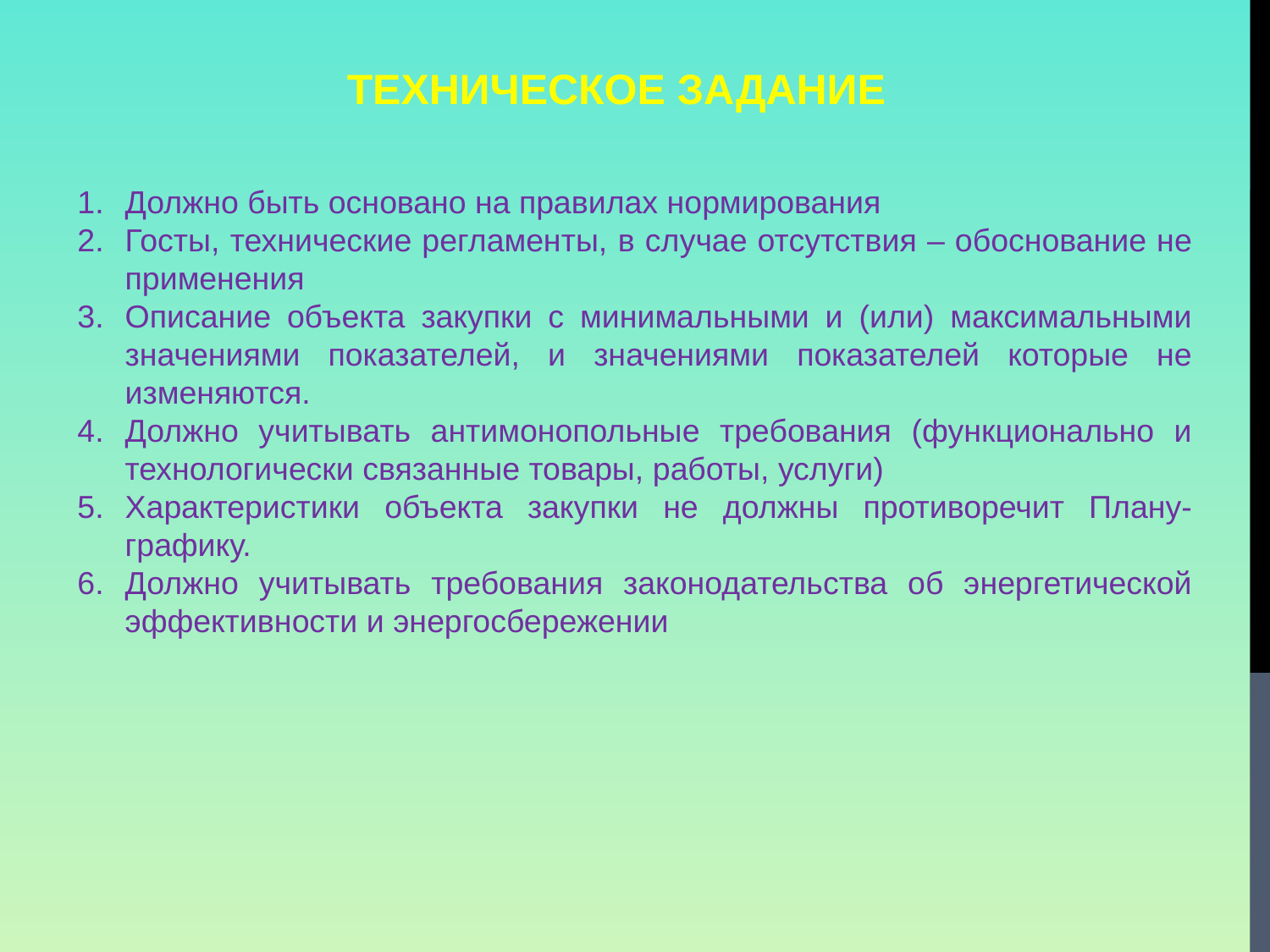

Техническое задание
Должно быть основано на правилах нормирования
Госты, технические регламенты, в случае отсутствия – обоснование не применения
Описание объекта закупки с минимальными и (или) максимальными значениями показателей, и значениями показателей которые не изменяются.
Должно учитывать антимонопольные требования (функционально и технологически связанные товары, работы, услуги)
Характеристики объекта закупки не должны противоречит Плану-графику.
Должно учитывать требования законодательства об энергетической эффективности и энергосбережении